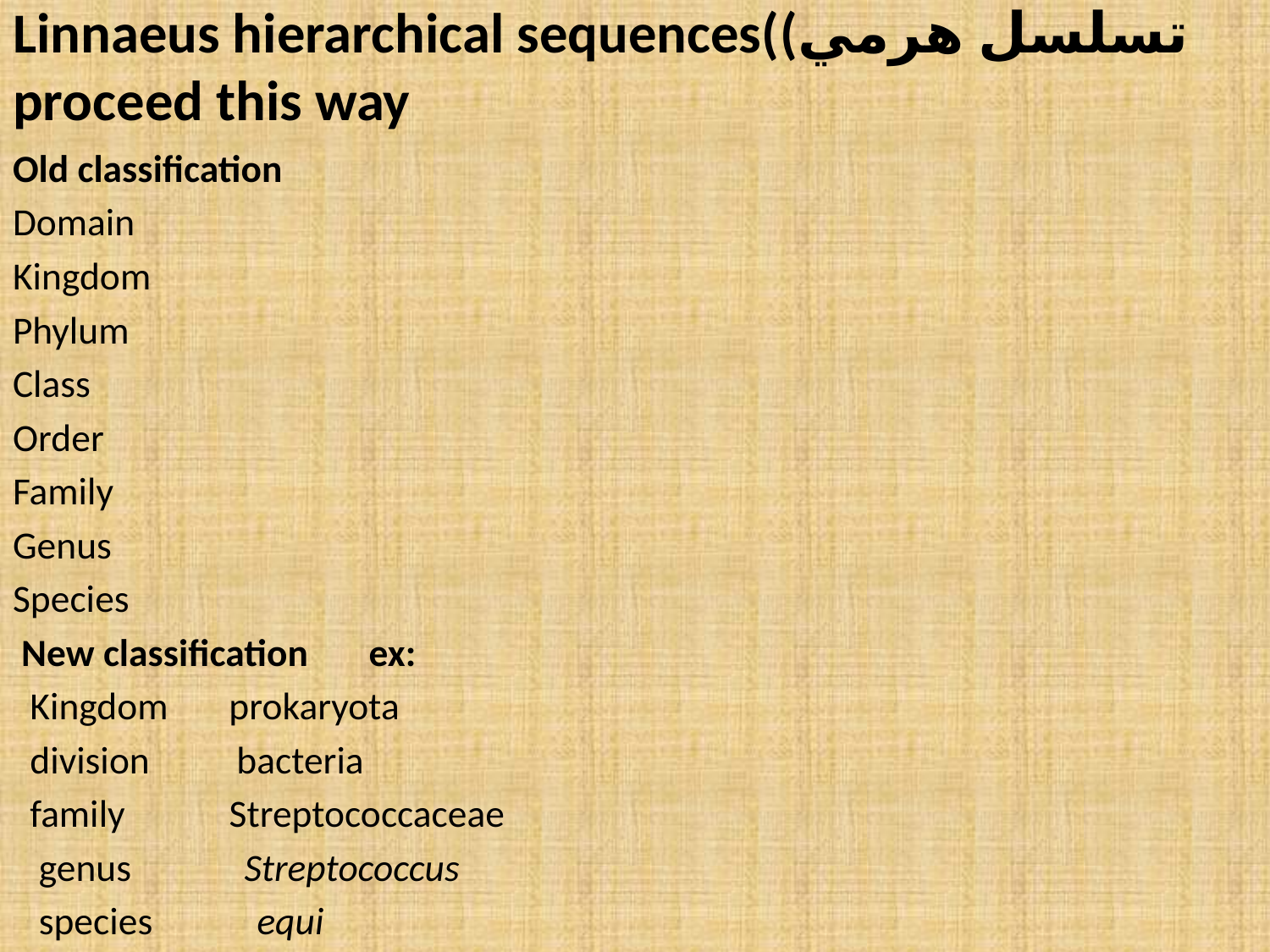

# Linnaeus hierarchical sequences((تسلسل هرمي proceed this way
Old classification
Domain
Kingdom
Phylum
Class
Order
Family
Genus
Species
 New classification       ex:
  Kingdom       prokaryota
  division          bacteria
  family            Streptococcaceae
   genus             Streptococcus
   species            equi